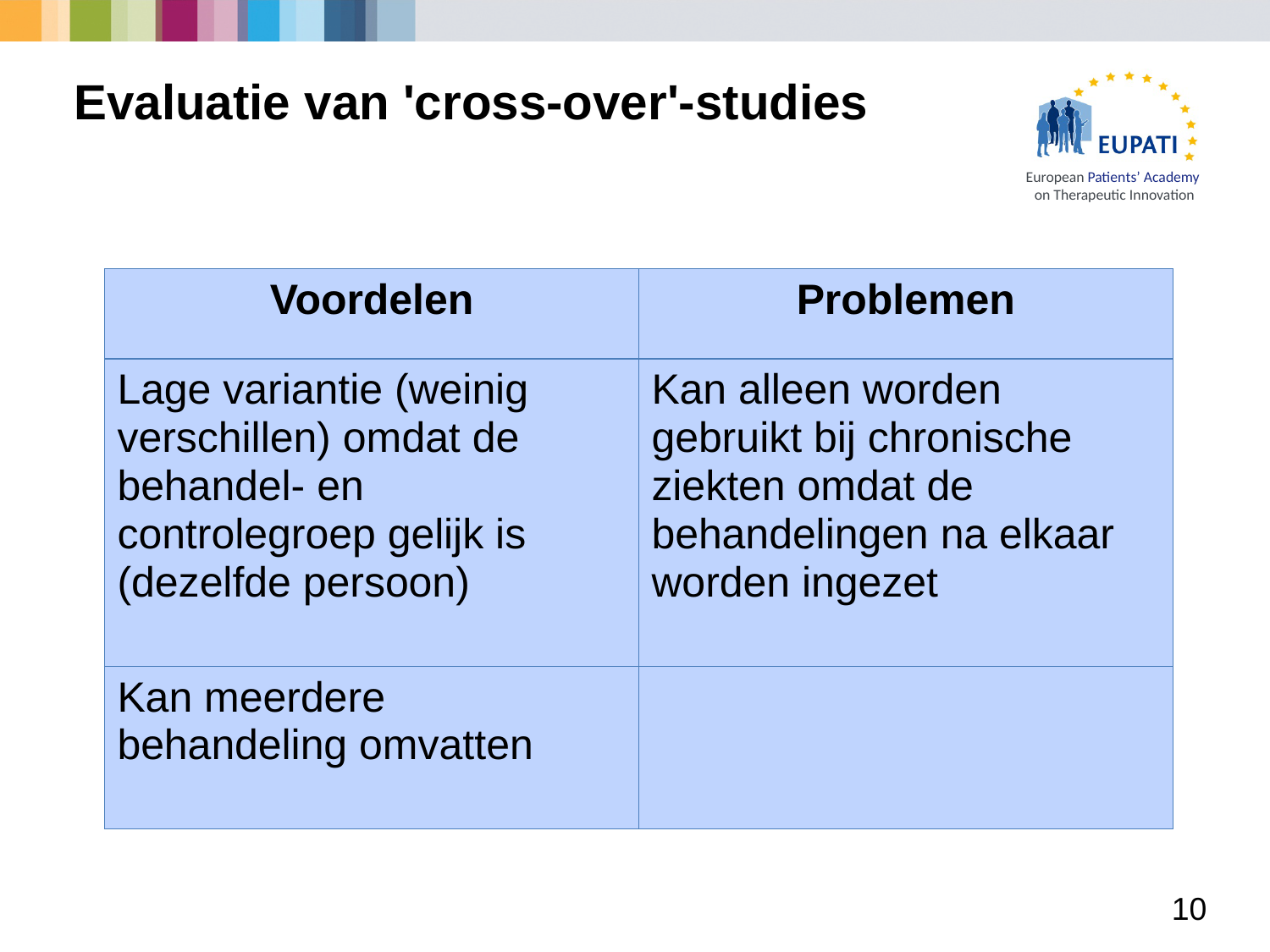

# Evaluatie van 'cross-over'-studies
| Voordelen | Problemen |
| --- | --- |
| Lage variantie (weinig verschillen) omdat de behandel- en controlegroep gelijk is (dezelfde persoon) | Kan alleen worden gebruikt bij chronische ziekten omdat de behandelingen na elkaar worden ingezet |
| Kan meerdere behandeling omvatten |  |
10